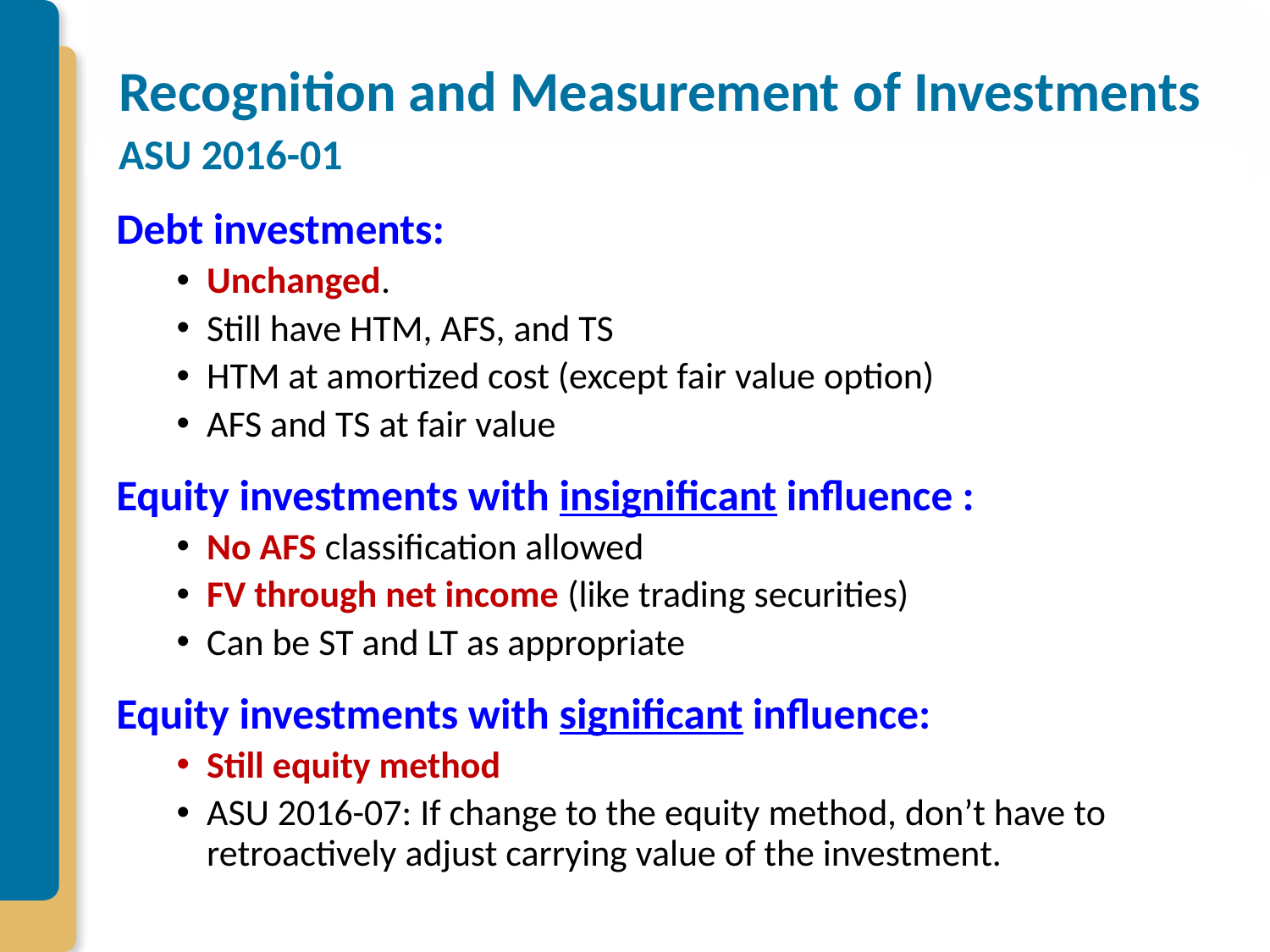

# Recognition and Measurement of Investments ASU 2016-01
Debt investments:
Unchanged.
Still have HTM, AFS, and TS
HTM at amortized cost (except fair value option)
AFS and TS at fair value
Equity investments with insignificant influence :
No AFS classification allowed
FV through net income (like trading securities)
Can be ST and LT as appropriate
Equity investments with significant influence:
Still equity method
ASU 2016-07: If change to the equity method, don’t have to retroactively adjust carrying value of the investment.